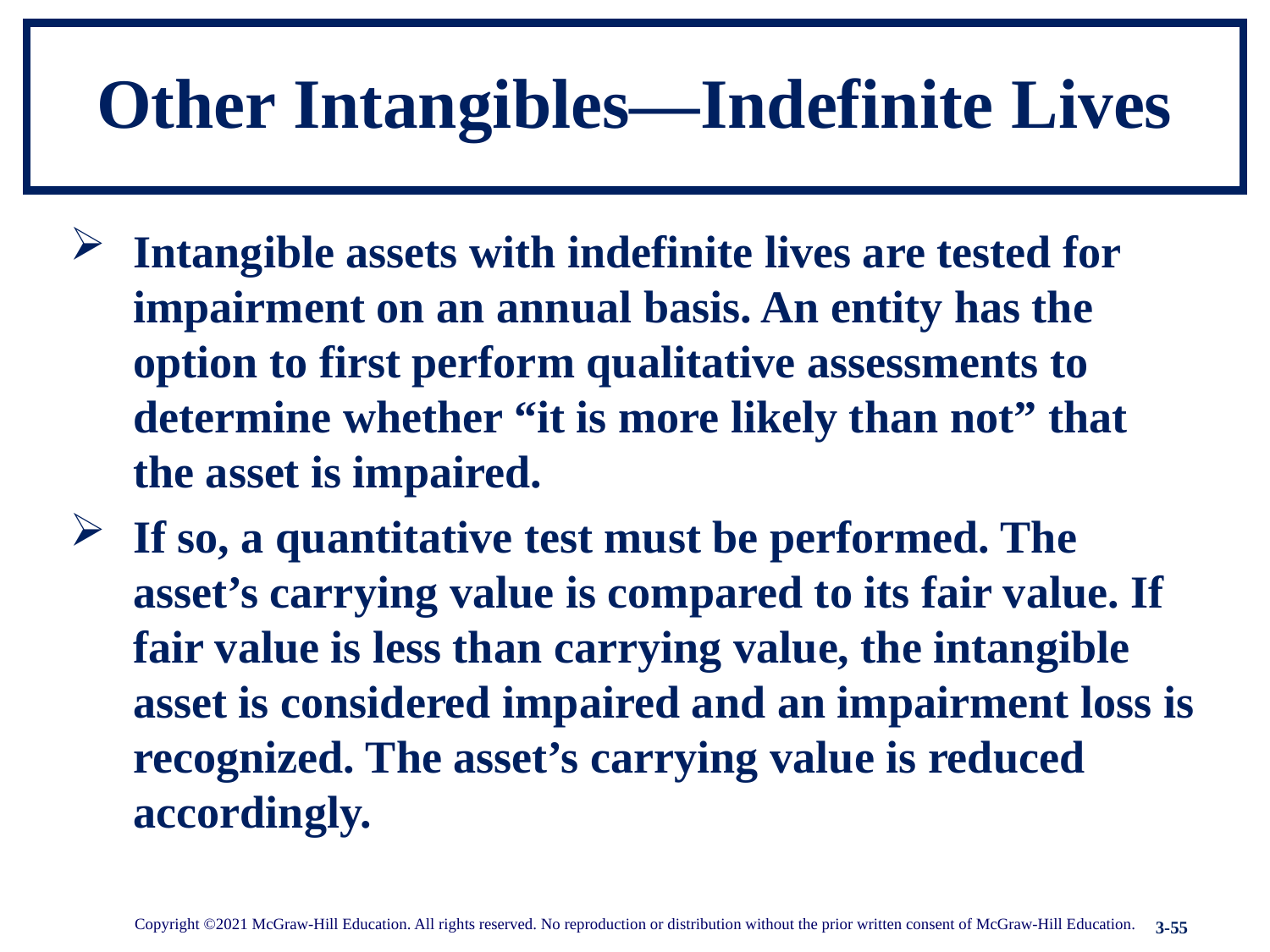

# Other Intangibles—Indefinite Lives

Intangible assets with indefinite lives are tested for impairment on an annual basis. An entity has the option to first perform qualitative assessments to determine whether “it is more likely than not” that the asset is impaired.
If so, a quantitative test must be performed. The asset’s carrying value is compared to its fair value. If fair value is less than carrying value, the intangible asset is considered impaired and an impairment loss is recognized. The asset’s carrying value is reduced accordingly.
Copyright ©2021 McGraw-Hill Education. All rights reserved. No reproduction or distribution without the prior written consent of McGraw-Hill Education.
3-55